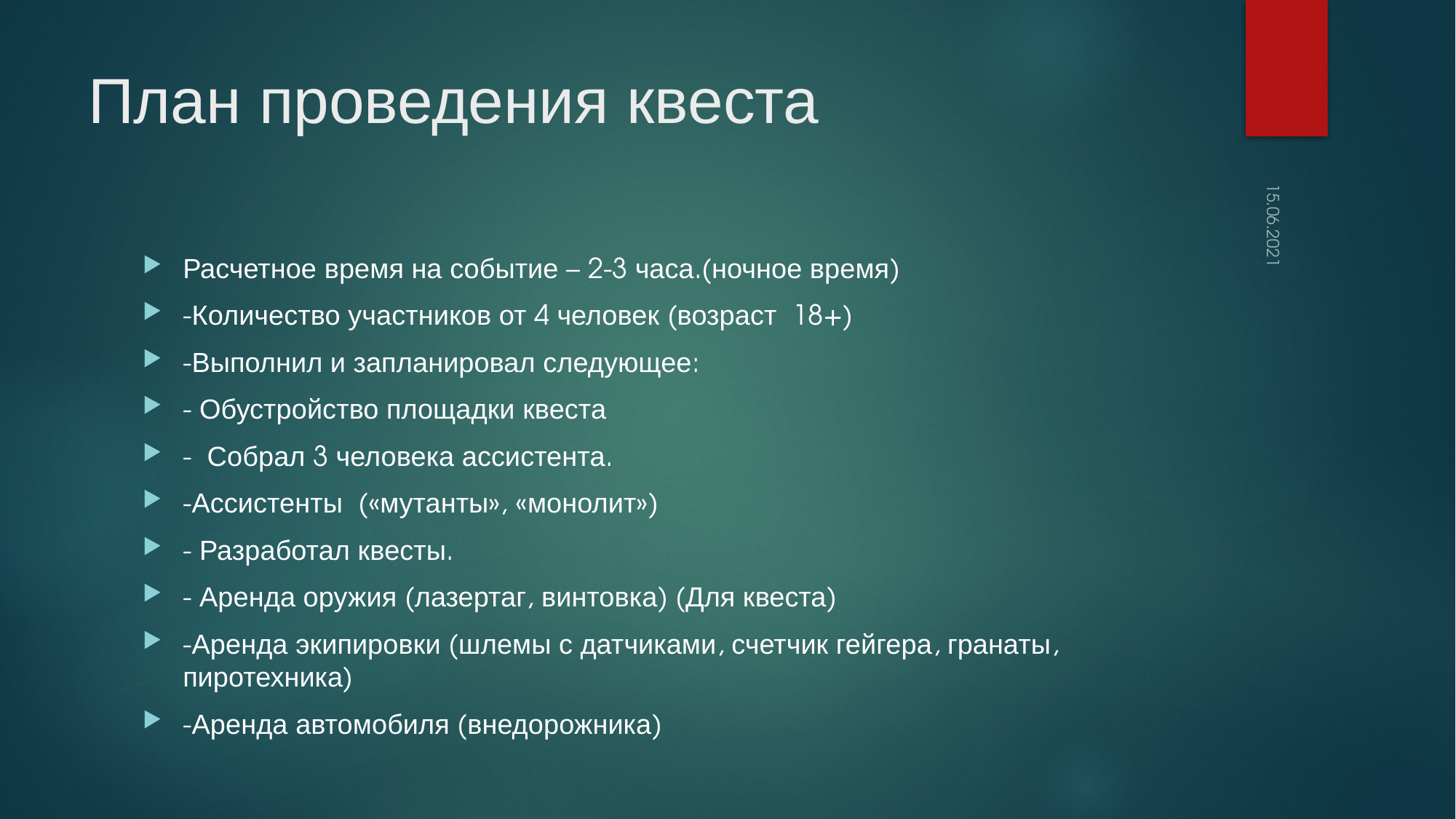

# План проведения квеста
15.06.2021
Расчетное время на событие – 2-3 часа.(ночное время)
-Количество участников от 4 человек (возраст  18+)
-Выполнил и запланировал следующее:
- Обустройство площадки квеста
-  Собрал 3 человека ассистента.
-Ассистенты  («мутанты», «монолит»)
- Разработал квесты.
- Аренда оружия (лазертаг, винтовка) (Для квеста)
-Аренда экипировки (шлемы с датчиками, счетчик гейгера, гранаты, пиротехника)
-Аренда автомобиля (внедорожника)